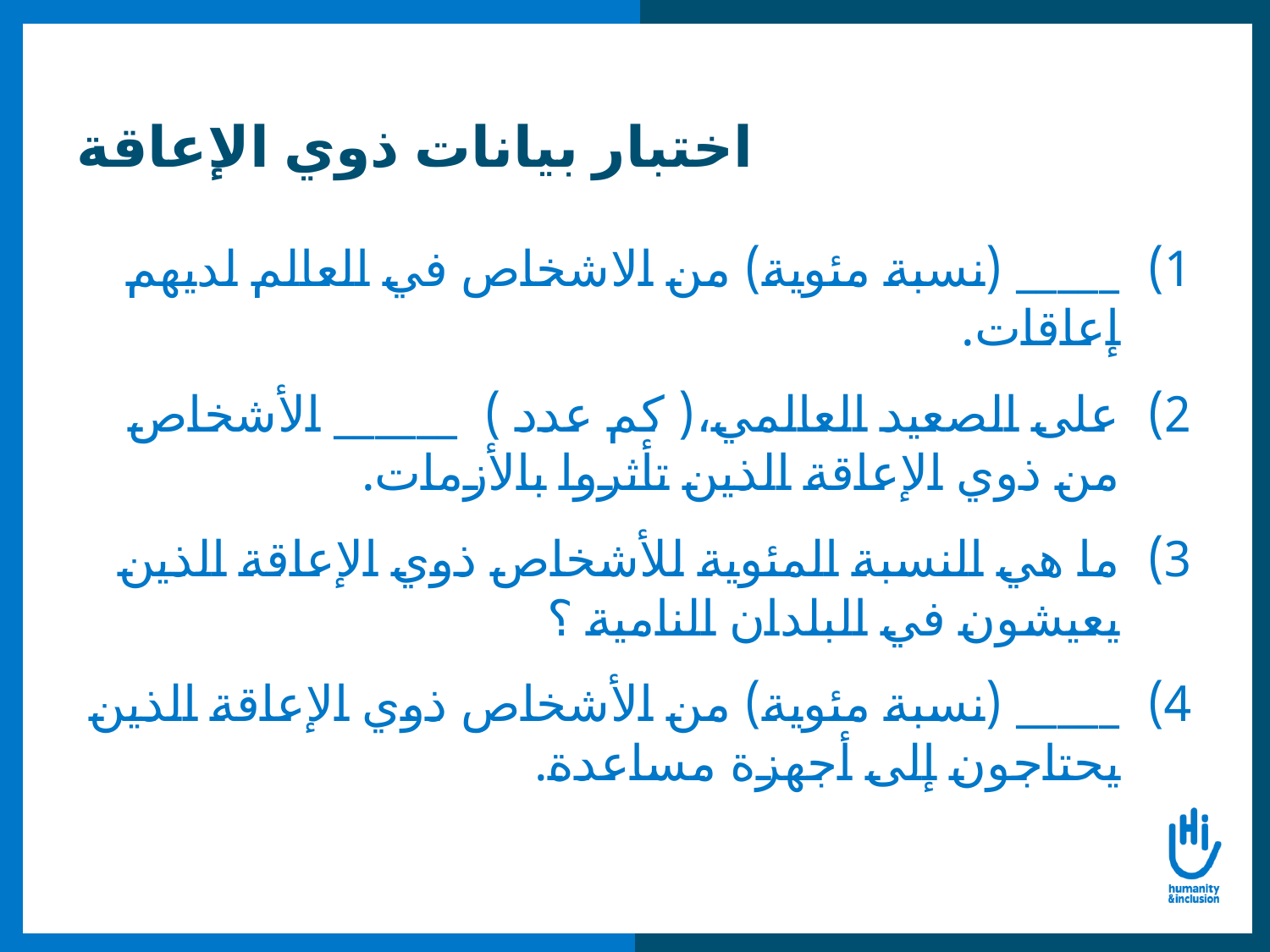

# اختبار بيانات ذوي الإعاقة
_____ (نسبة مئوية) من الاشخاص في العالم لديهم إعاقات.
على الصعيد العالمي،( كم عدد )  ______ الأشخاص  من ذوي الإعاقة الذين تأثروا بالأزمات.
ما هي النسبة المئوية للأشخاص ذوي الإعاقة الذين يعيشون في البلدان النامية ؟
_____ (نسبة مئوية) من الأشخاص ذوي الإعاقة الذين يحتاجون إلى أجهزة مساعدة.